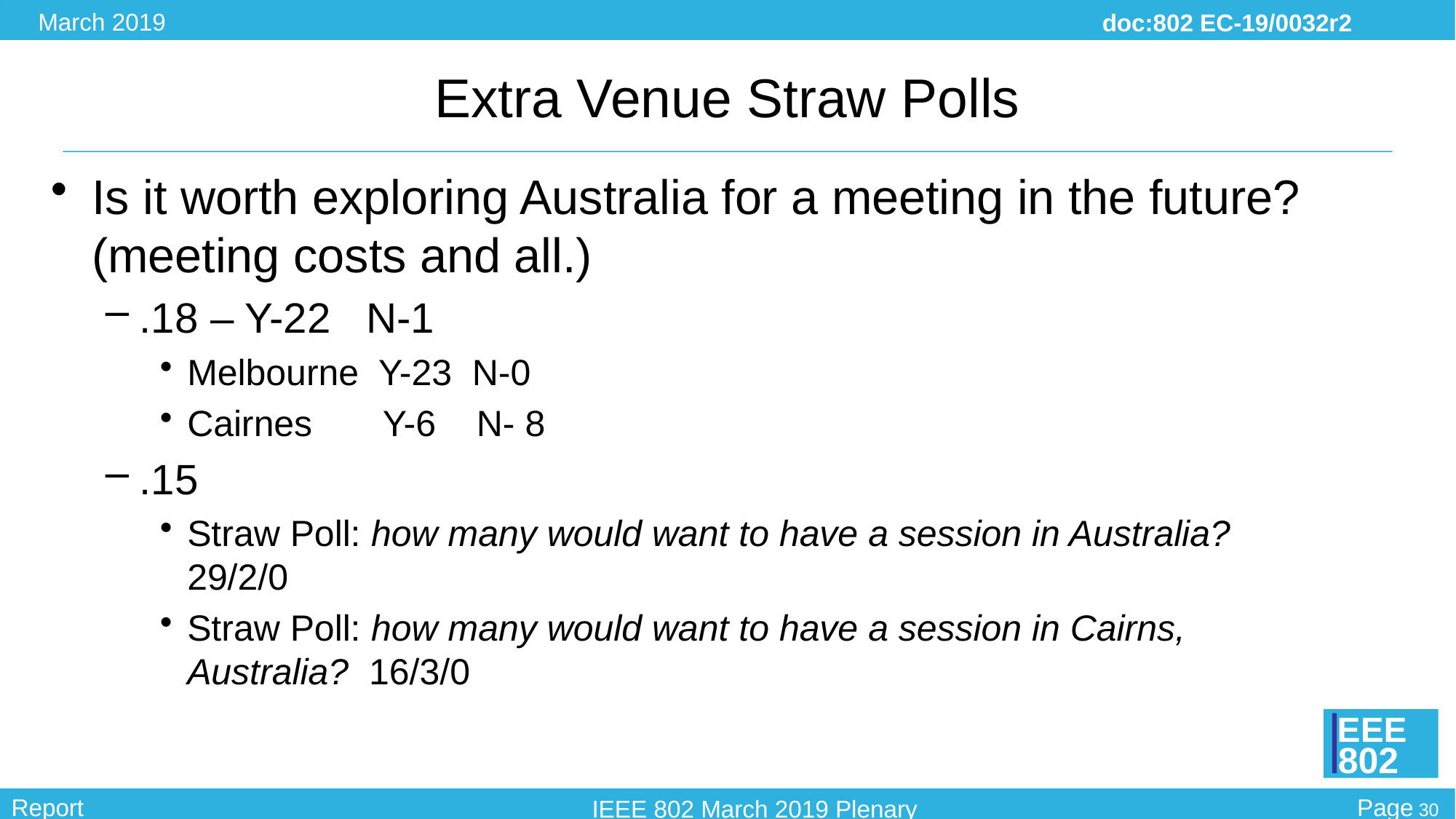

# Extra Venue Straw Polls
Is it worth exploring Australia for a meeting in the future?  (meeting costs and all.)
.18 – Y-22   N-1
Melbourne  Y-23  N-0
Cairnes       Y-6    N- 8
.15
Straw Poll: how many would want to have a session in Australia?  29/2/0
Straw Poll: how many would want to have a session in Cairns, Australia?  16/3/0